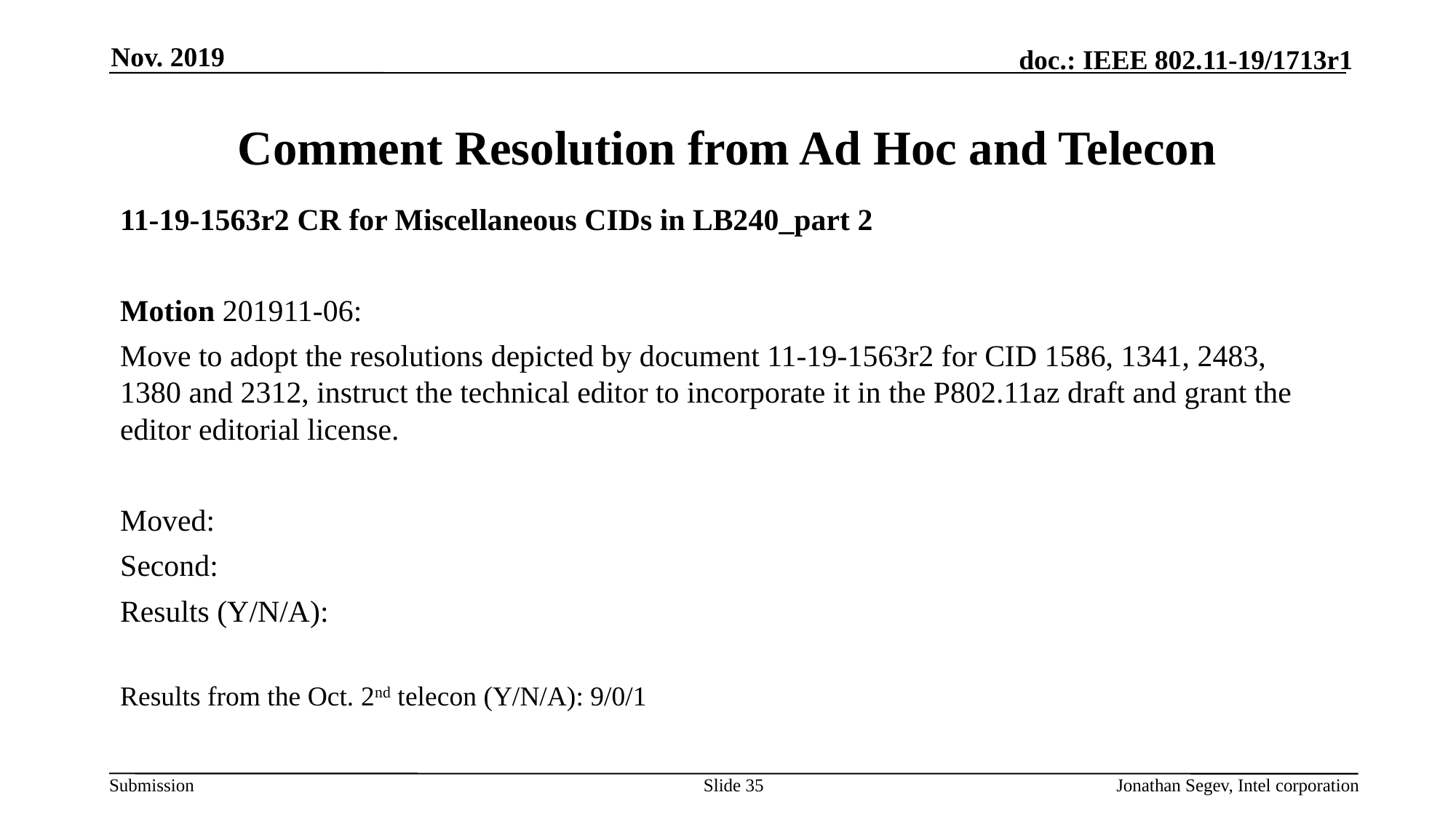

Nov. 2019
# Comment Resolution from Ad Hoc and Telecon
11-19-1563r2 CR for Miscellaneous CIDs in LB240_part 2

Motion 201911-06:
Move to adopt the resolutions depicted by document 11-19-1563r2 for CID 1586, 1341, 2483, 1380 and 2312, instruct the technical editor to incorporate it in the P802.11az draft and grant the editor editorial license.

Moved:
Second:
Results (Y/N/A):

Results from the Oct. 2nd telecon (Y/N/A): 9/0/1

Slide 35
Jonathan Segev, Intel corporation